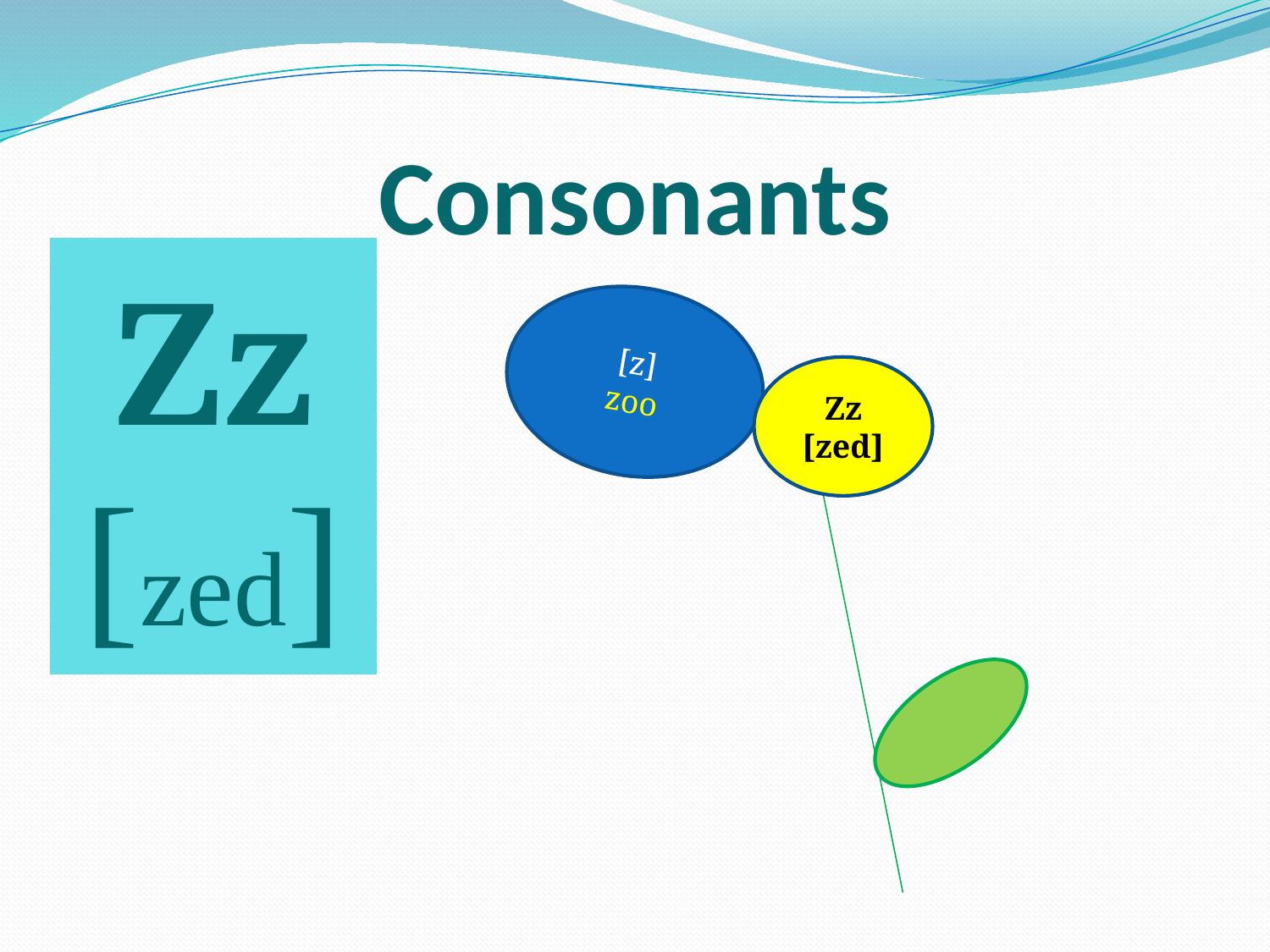

# Consonants
| Zz [zed] |
| --- |
[z]
zoo
Zz
[zed]